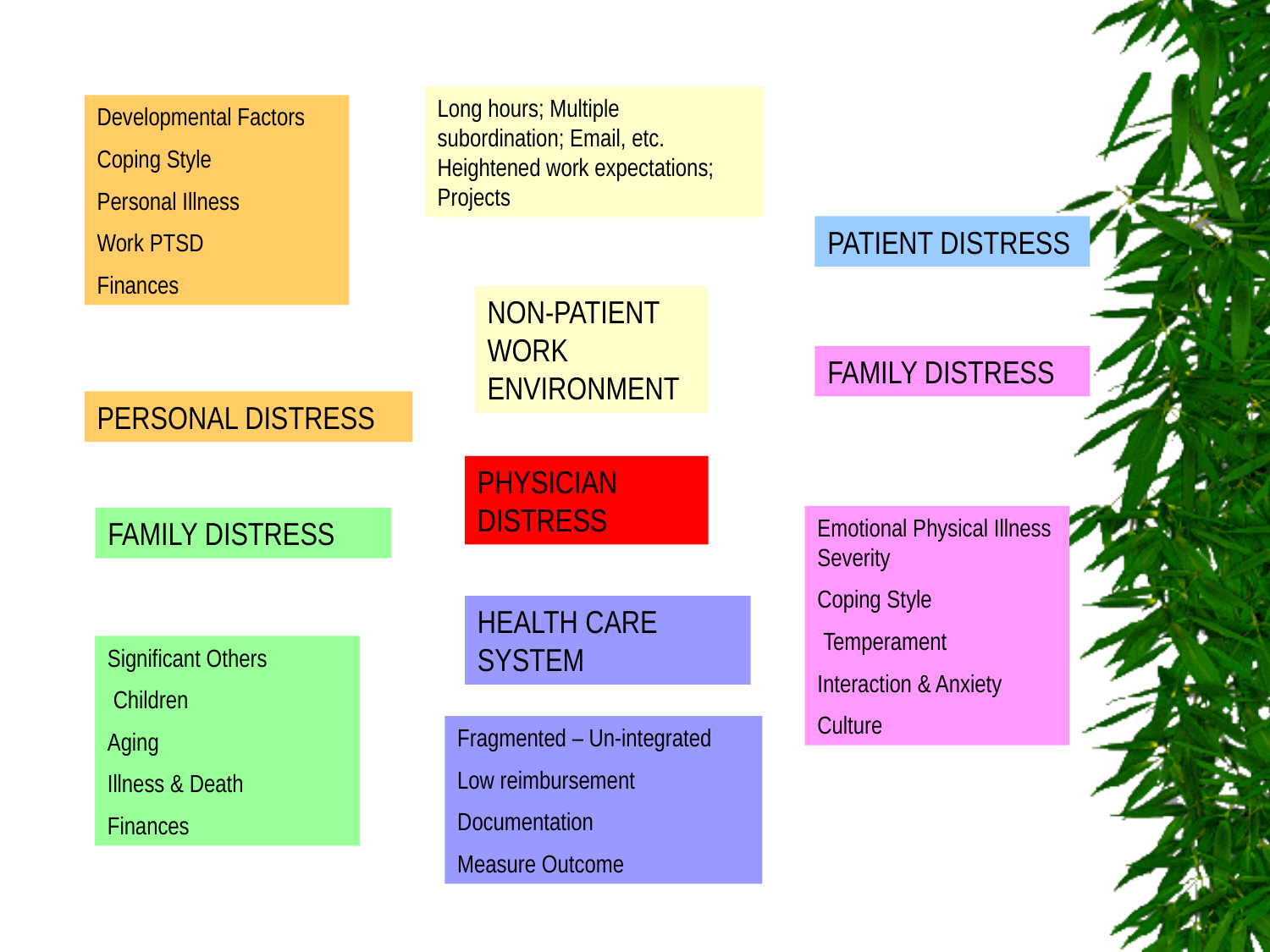

Long hours; Multiple subordination; Email, etc. Heightened work expectations; Projects
Developmental Factors
Coping Style
Personal Illness
Work PTSD
Finances
PATIENT DISTRESS
NON-PATIENT WORK ENVIRONMENT
FAMILY DISTRESS
PERSONAL DISTRESS
PHYSICIAN DISTRESS
Emotional Physical Illness Severity
Coping Style
 Temperament
Interaction & Anxiety
Culture
FAMILY DISTRESS
HEALTH CARE SYSTEM
Significant Others
 Children
Aging
Illness & Death
Finances
Fragmented – Un-integrated
Low reimbursement
Documentation
Measure Outcome